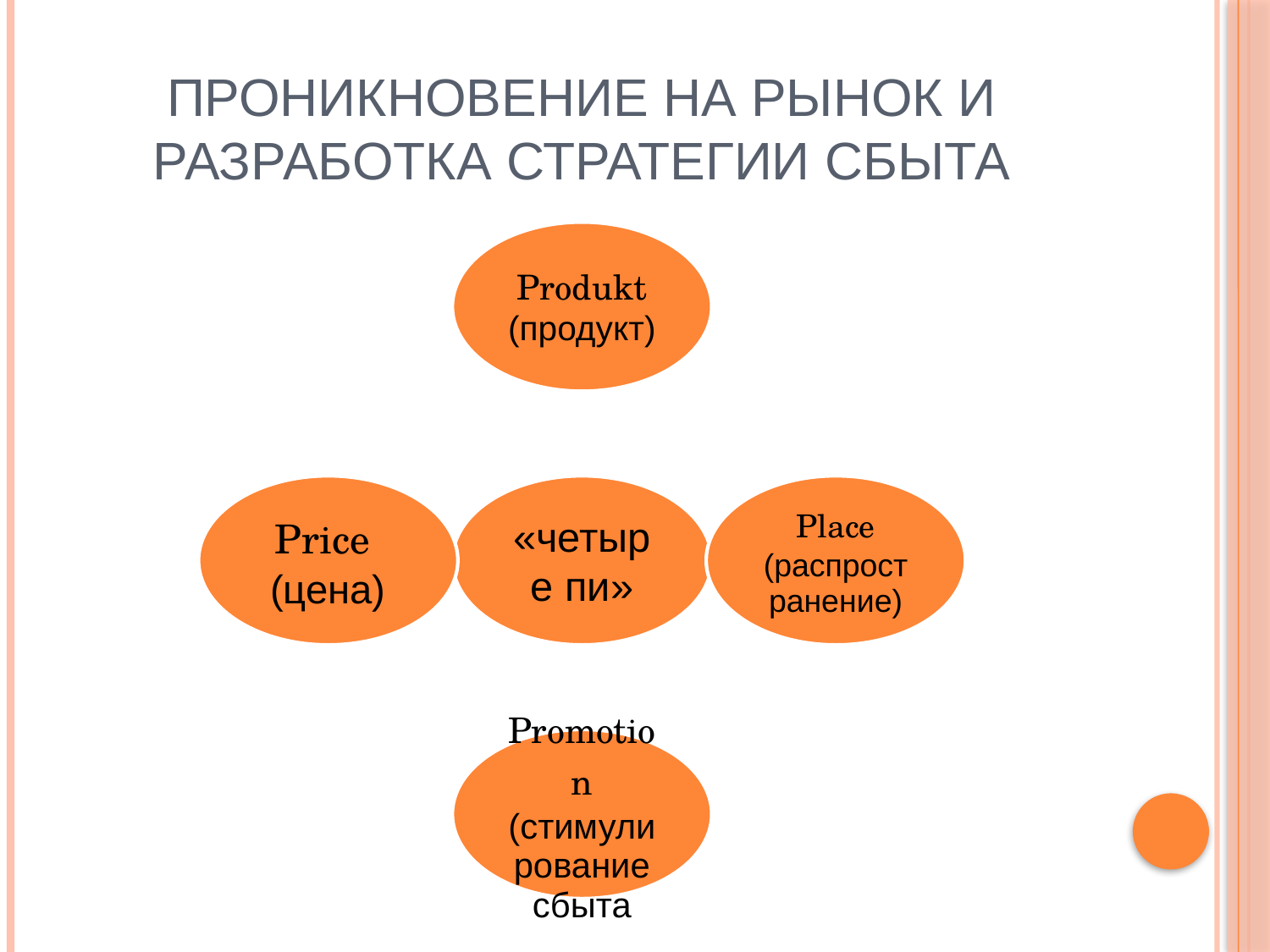

# Проникновение на рынок и разработка стратегии сбыта
«четыре пи»
Produkt
(продукт)
Place
(распространение)
Promotion
(стимулирование сбыта
Price
(цена)